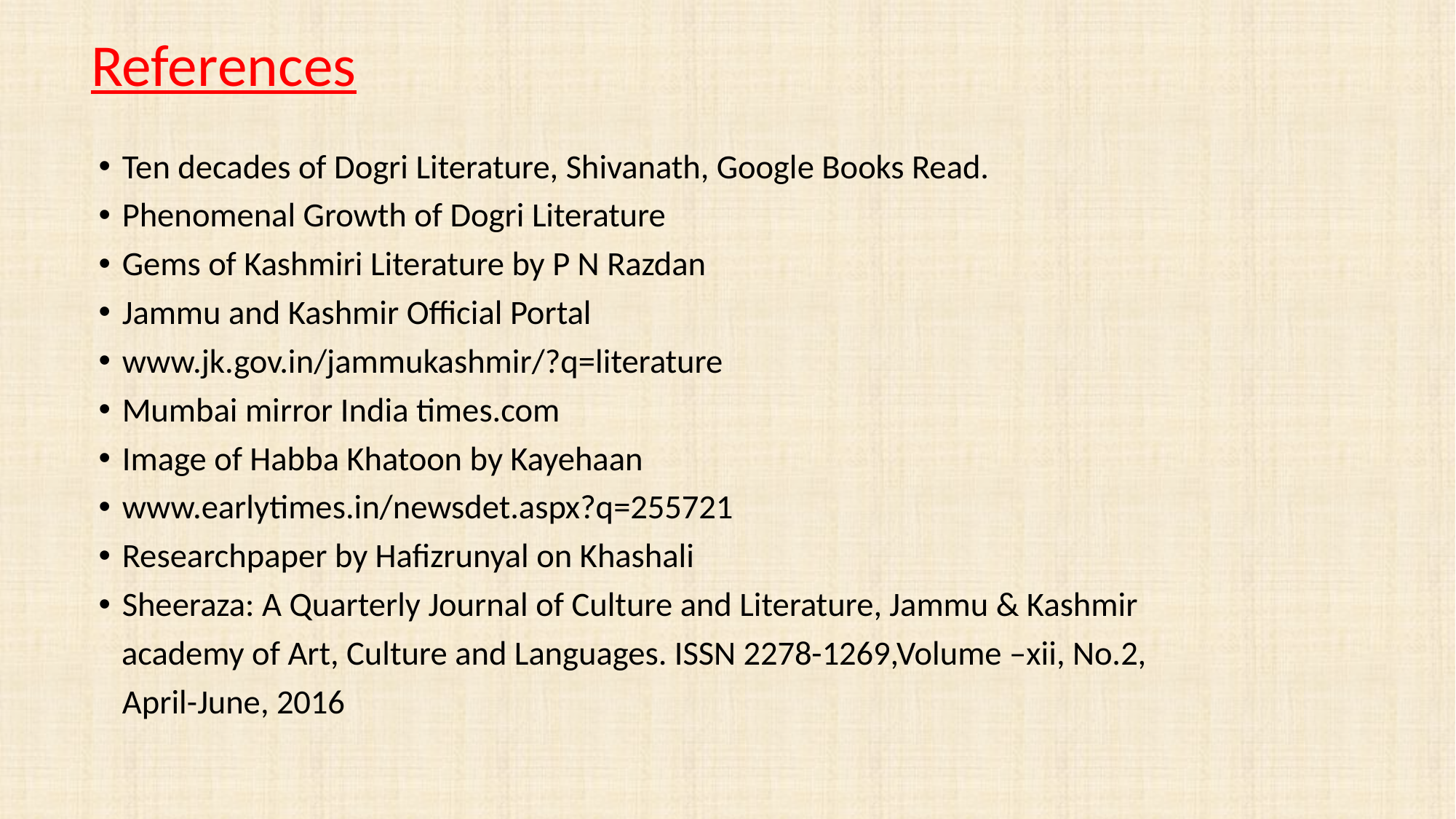

# References
Ten decades of Dogri Literature, Shivanath, Google Books Read.
Phenomenal Growth of Dogri Literature
Gems of Kashmiri Literature by P N Razdan
Jammu and Kashmir Official Portal
www.jk.gov.in/jammukashmir/?q=literature
Mumbai mirror India times.com
Image of Habba Khatoon by Kayehaan
www.earlytimes.in/newsdet.aspx?q=255721
Researchpaper by Hafizrunyal on Khashali
Sheeraza: A Quarterly Journal of Culture and Literature, Jammu & Kashmir
   academy of Art, Culture and Languages. ISSN 2278-1269,Volume –xii, No.2,
	April-June, 2016